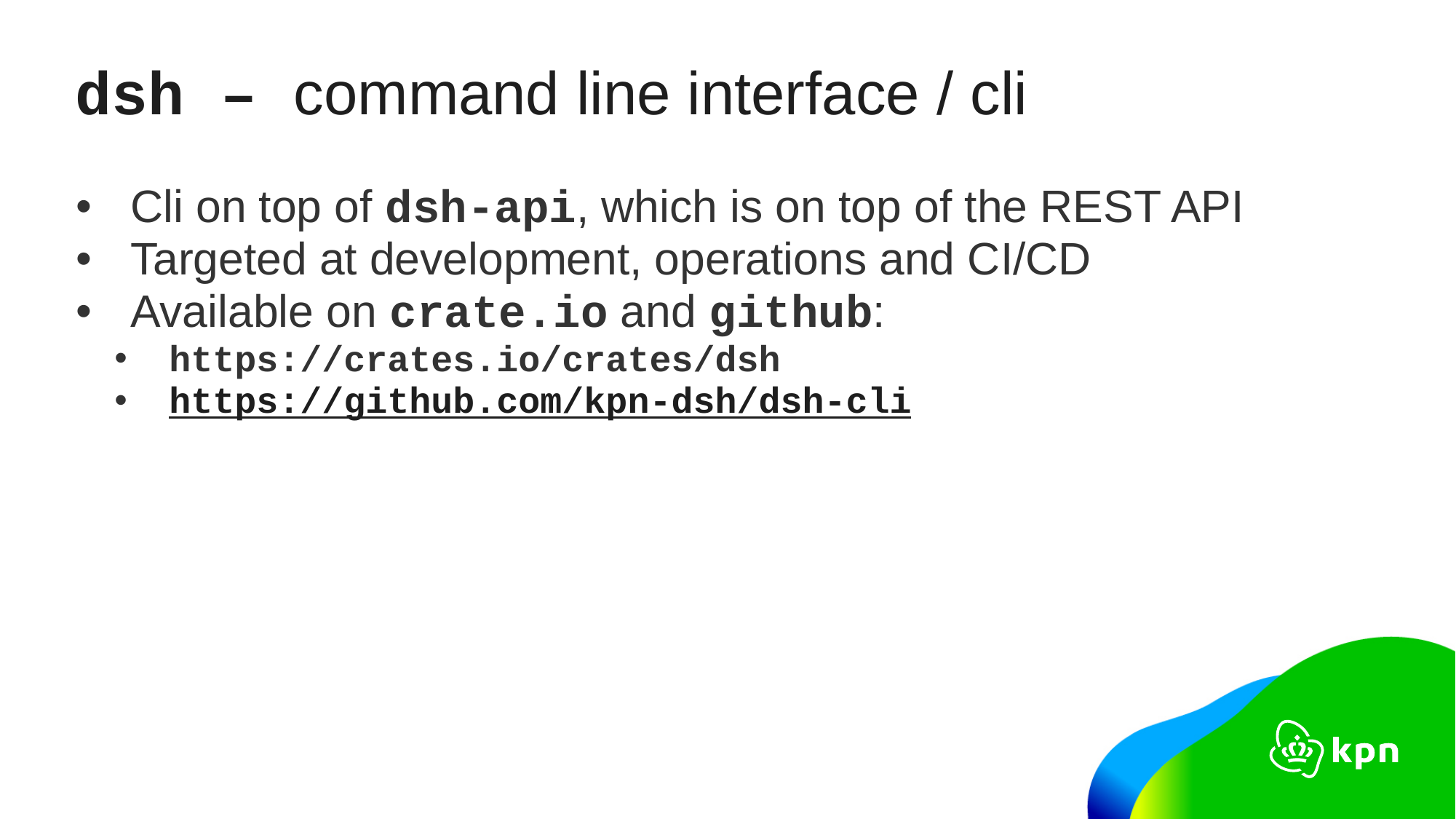

# dsh – command line interface / cli
Cli on top of dsh-api, which is on top of the REST API
Targeted at development, operations and CI/CD
Available on crate.io and github:
https://crates.io/crates/dsh
https://github.com/kpn-dsh/dsh-cli